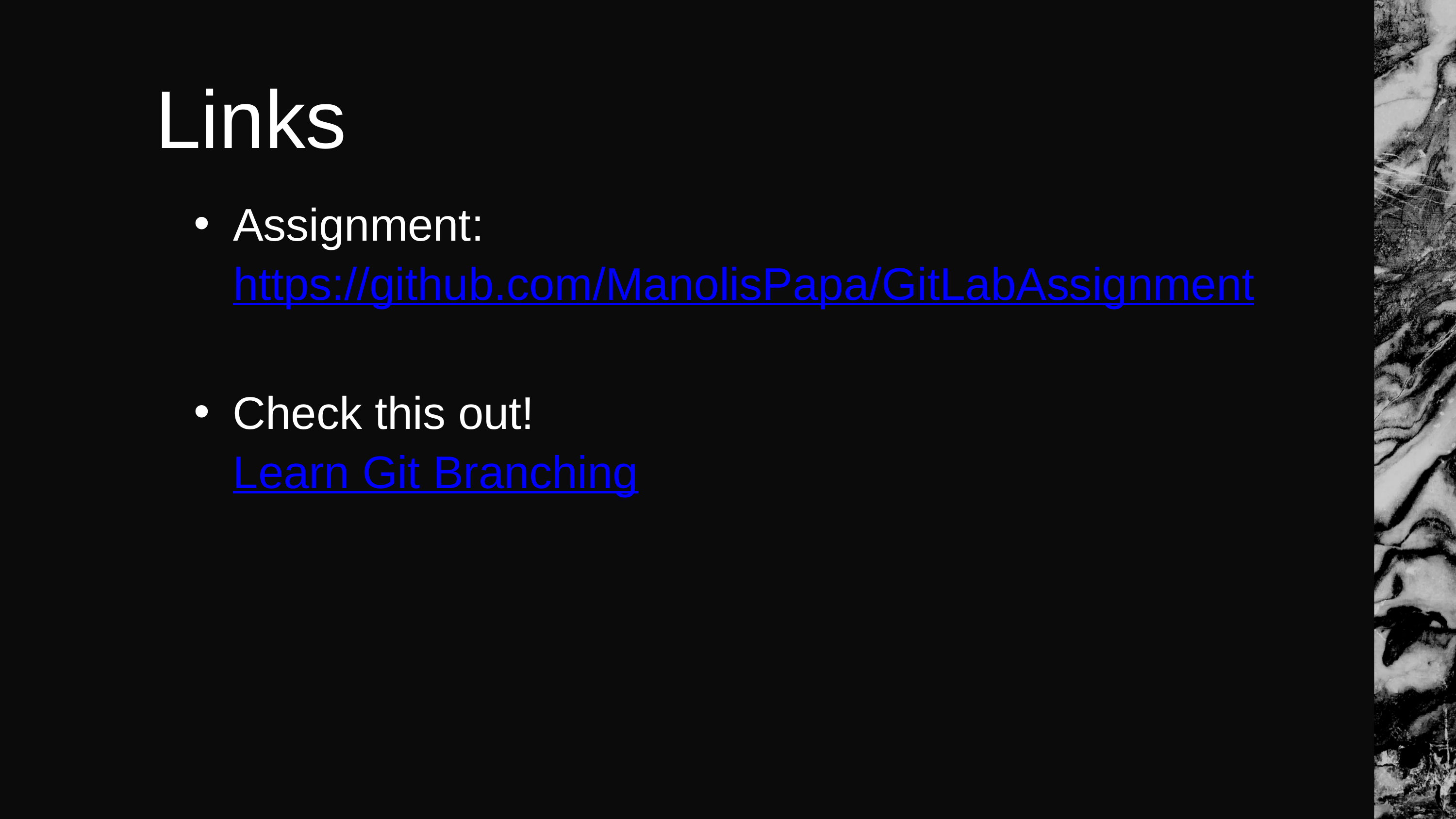

Links
Assignment: https://github.com/ManolisPapa/GitLabAssignment
Check this out! Learn Git Branching